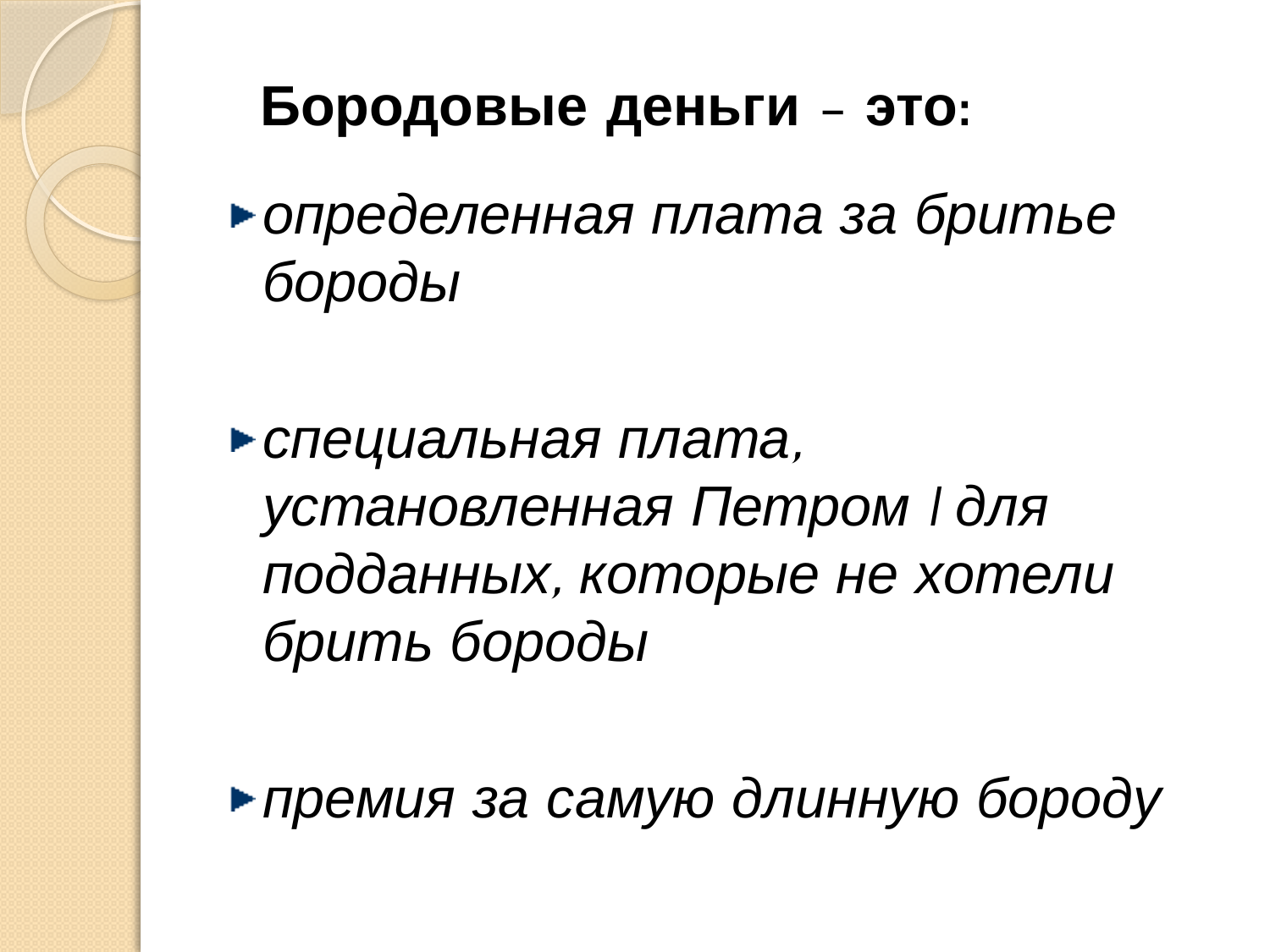

Бородовые деньги – это:

определенная плата за бритье бороды

специальная плата, установленная Петром I для подданных, которые не хотели брить бороды

премия за самую длинную бороду